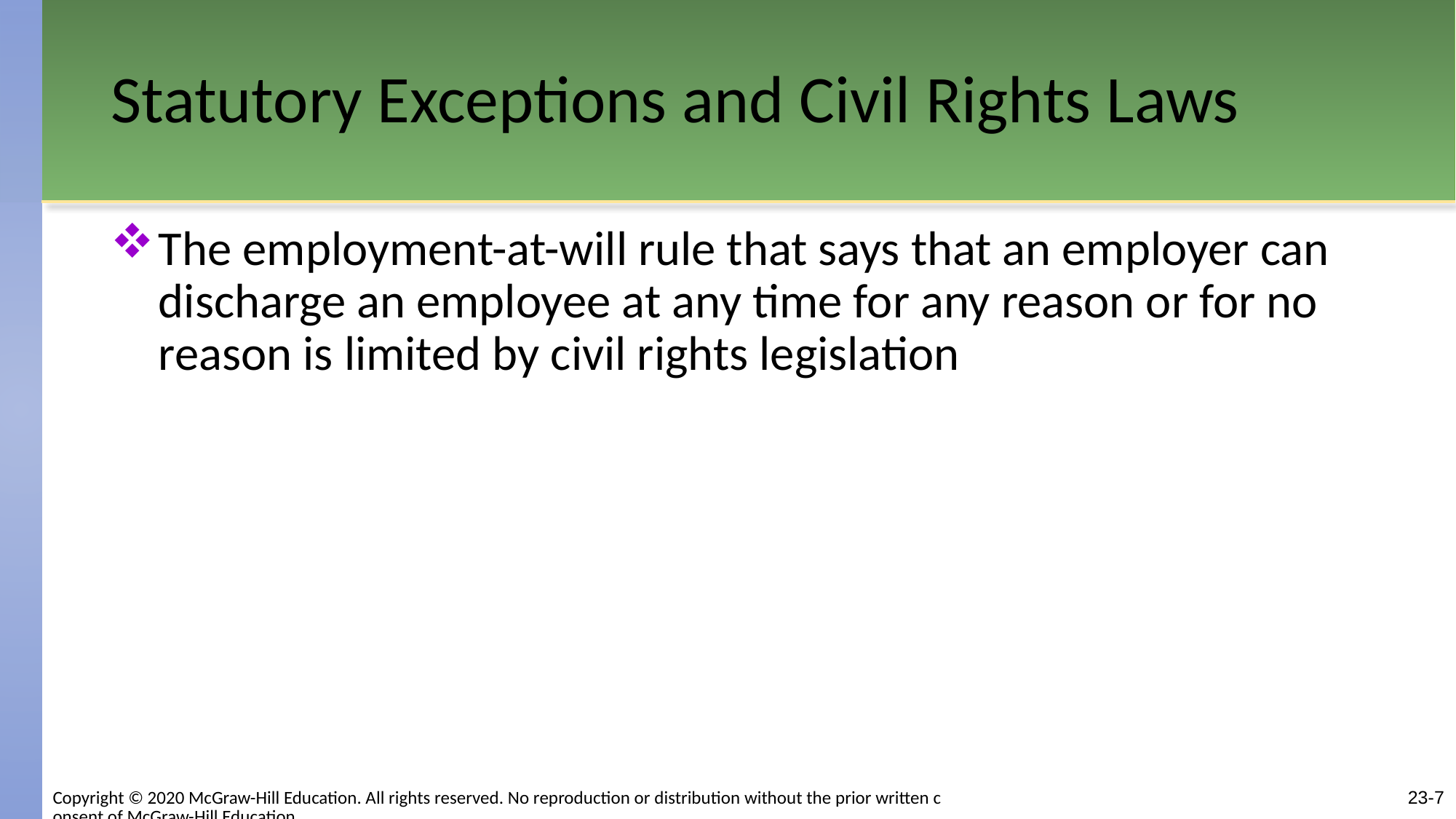

# Statutory Exceptions and Civil Rights Laws
The employment-at-will rule that says that an employer can discharge an employee at any time for any reason or for no reason is limited by civil rights legislation
Copyright © 2020 McGraw-Hill Education. All rights reserved. No reproduction or distribution without the prior written consent of McGraw-Hill Education.
23-7